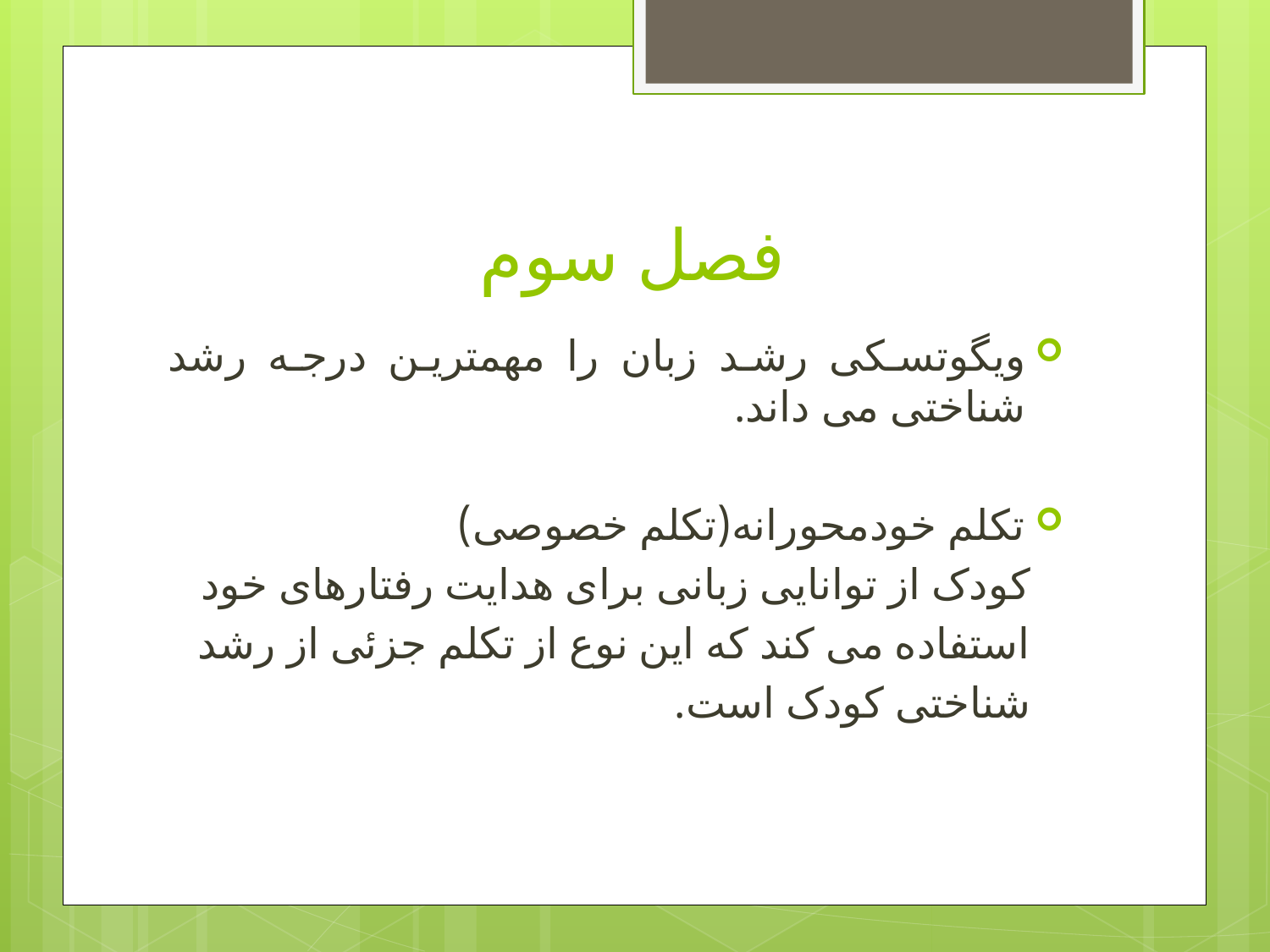

# فصل سوم
ویگوتسکی رشد زبان را مهمترین درجه رشد شناختی می داند.

تکلم خودمحورانه(تکلم خصوصی)
   کودک از توانایی زبانی برای هدایت رفتارهای خود
   استفاده می کند که این نوع از تکلم جزئی از رشد
   شناختی کودک است.